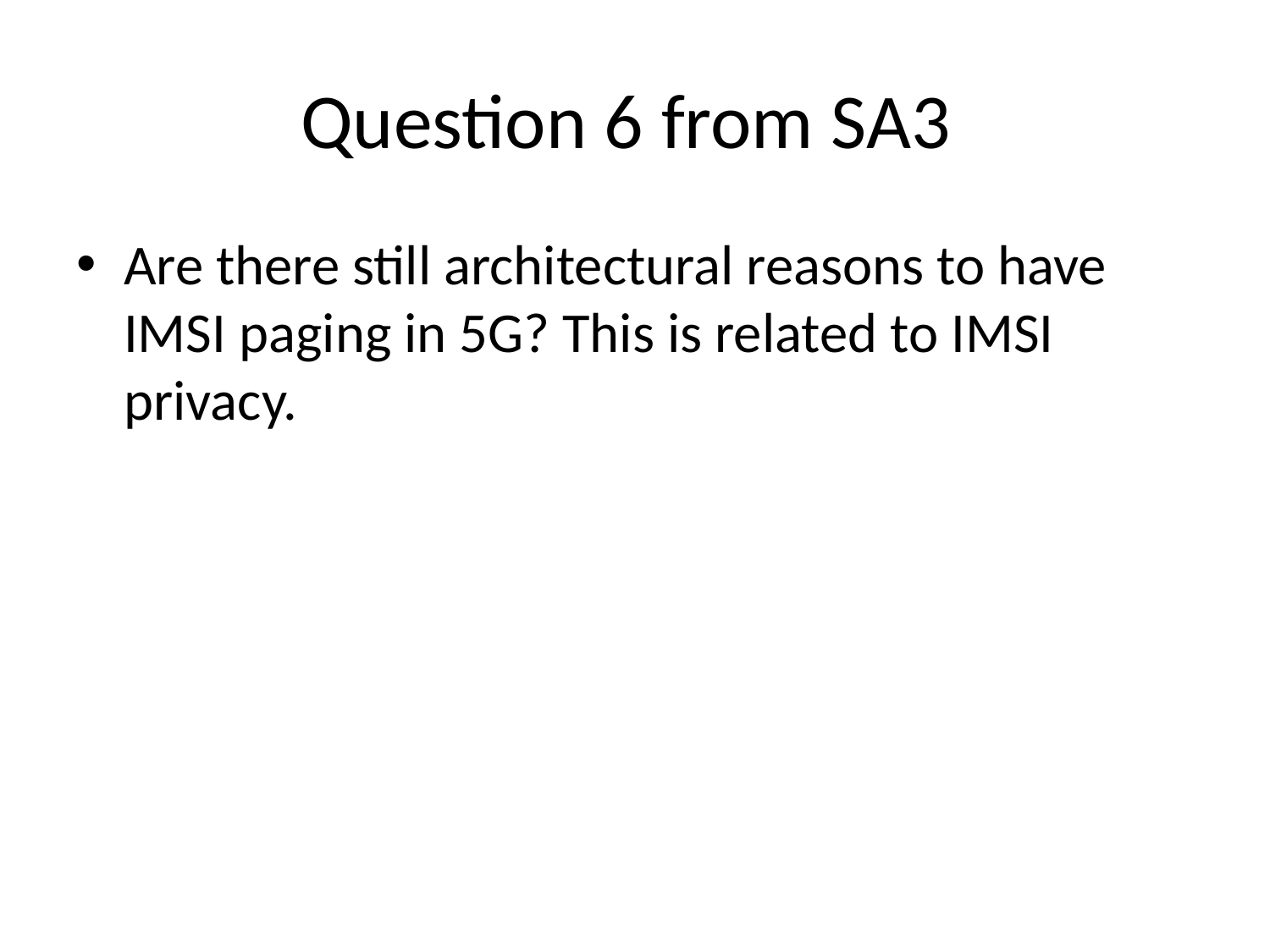

# Question 6 from SA3
Are there still architectural reasons to have IMSI paging in 5G? This is related to IMSI privacy.